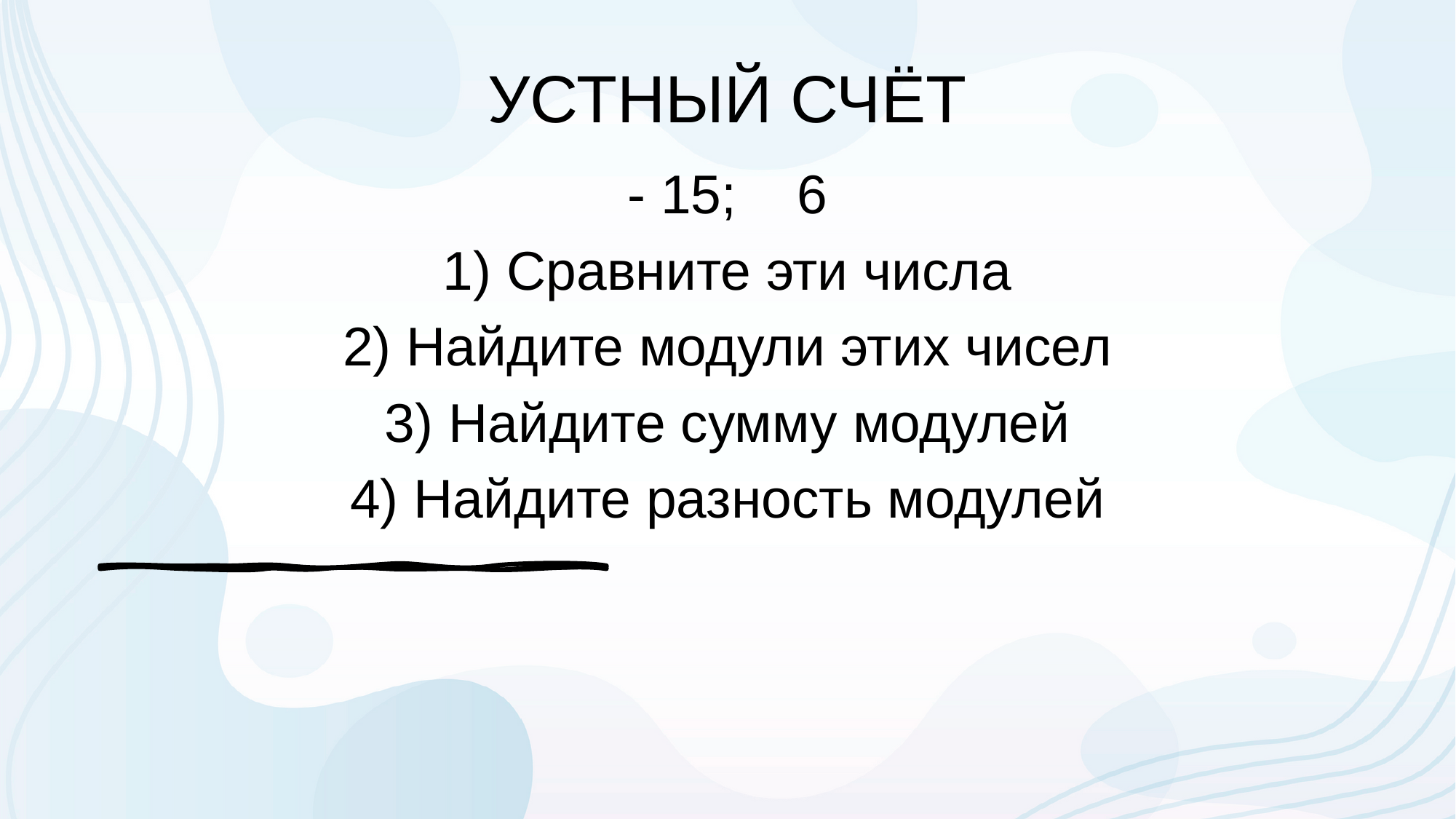

# УСТНЫЙ СЧЁТ
- 15;    6
1) Сравните эти числа
2) Найдите модули этих чисел
3) Найдите сумму модулей
4) Найдите разность модулей